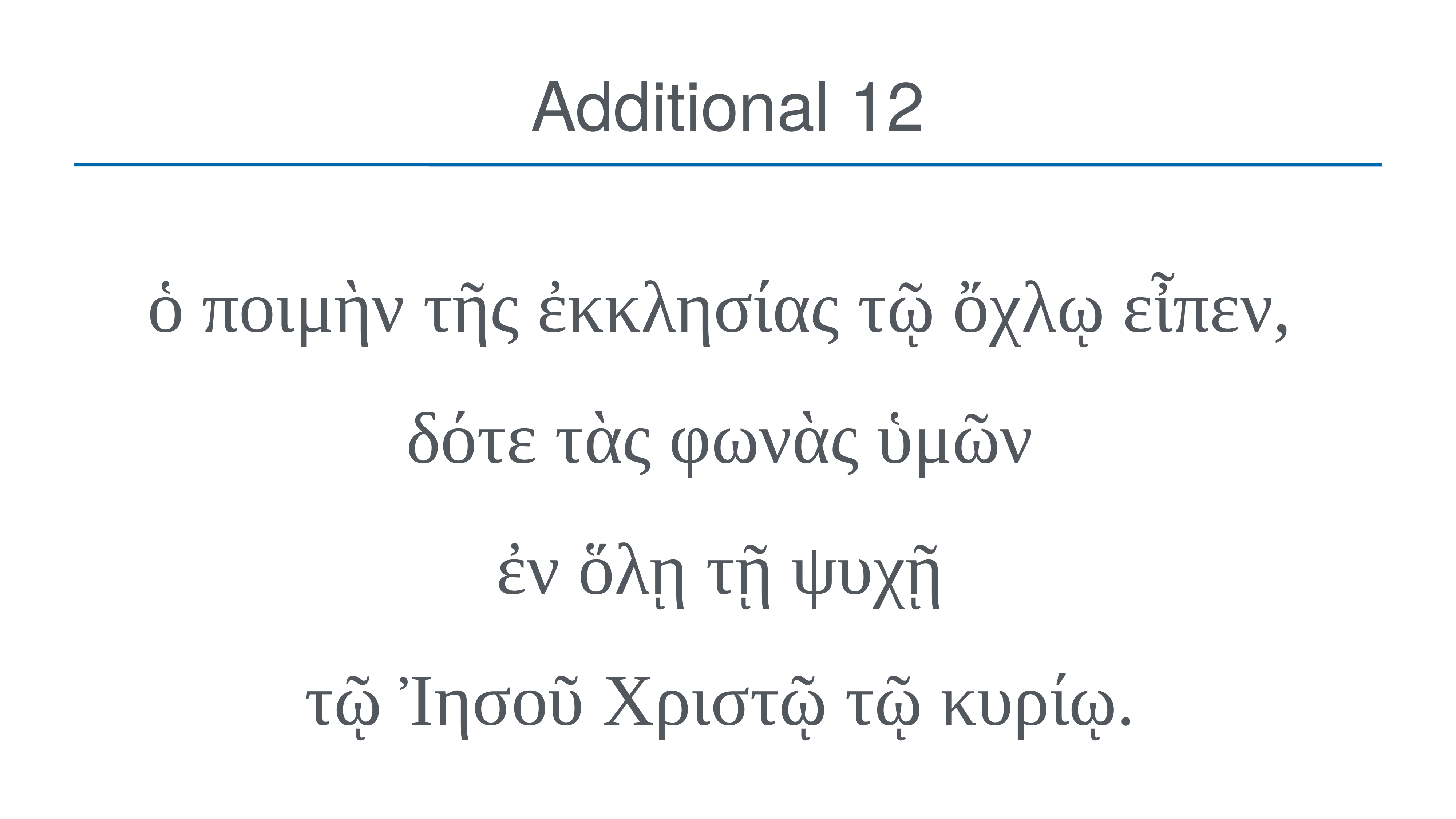

# Additional 12
ὁ ποιμὴν τῆς ἐκκλησίας τῷ ὄχλῳ εἶπεν,
δότε τὰς φωνὰς ὑμῶν
ἐν ὅλῃ τῇ ψυχῇ
τῷ Ἰησοῦ Χριστῷ τῷ κυρίῳ.